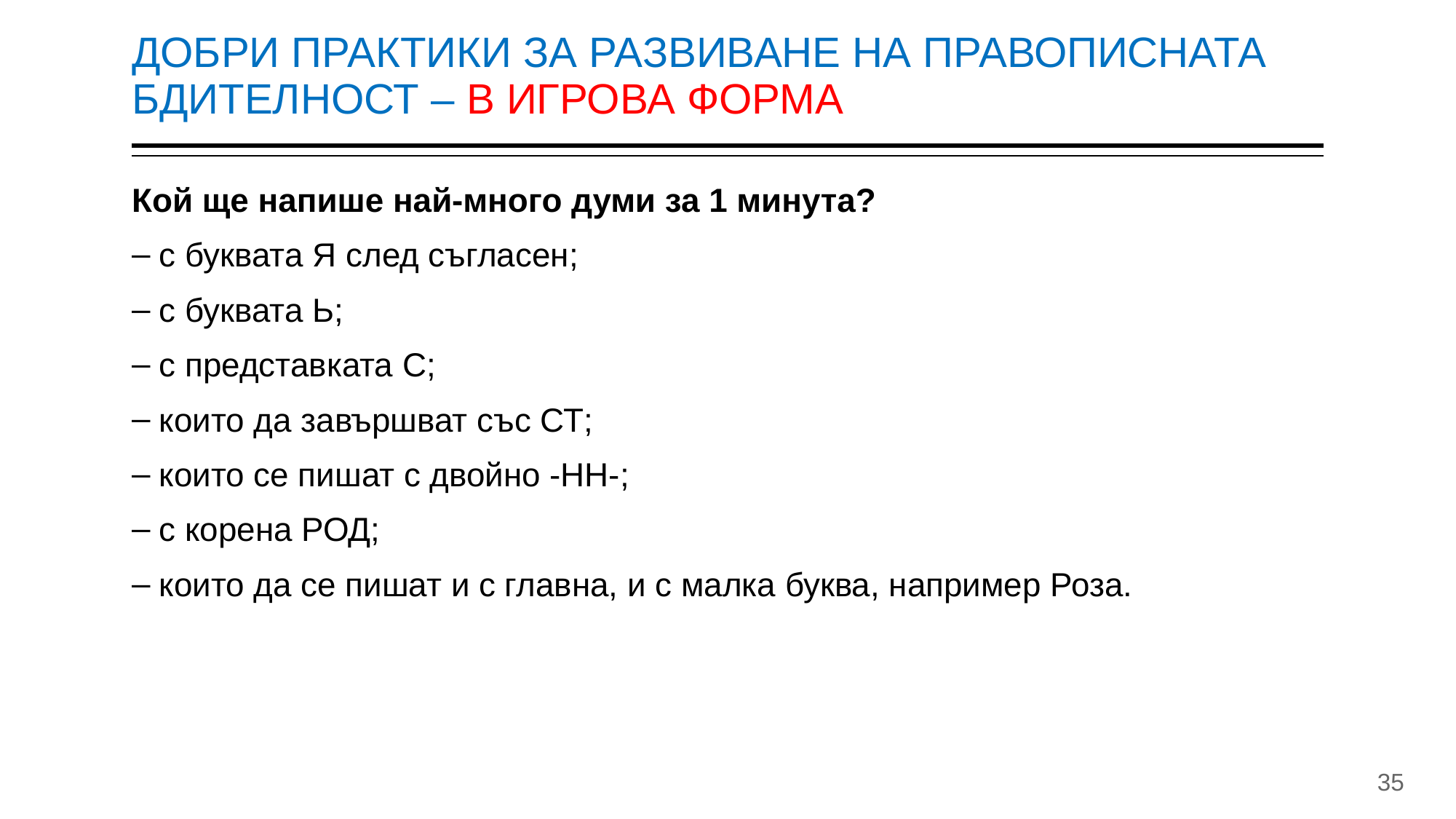

# ДОБРИ ПРАКТИКИ ЗА РАЗВИВАНЕ НА ПРАВОПИСНАТА БДИТЕЛНОСТ – В ИГРОВА ФОРМА
Кой ще напише най-много думи за 1 минута?
с буквата Я след съгласен;
с буквата Ь;
с представката С;
които да завършват със СТ;
които се пишат с двойно -НН-;
с корена РОД;
които да се пишат и с главна, и с малка буква, например Роза.

35